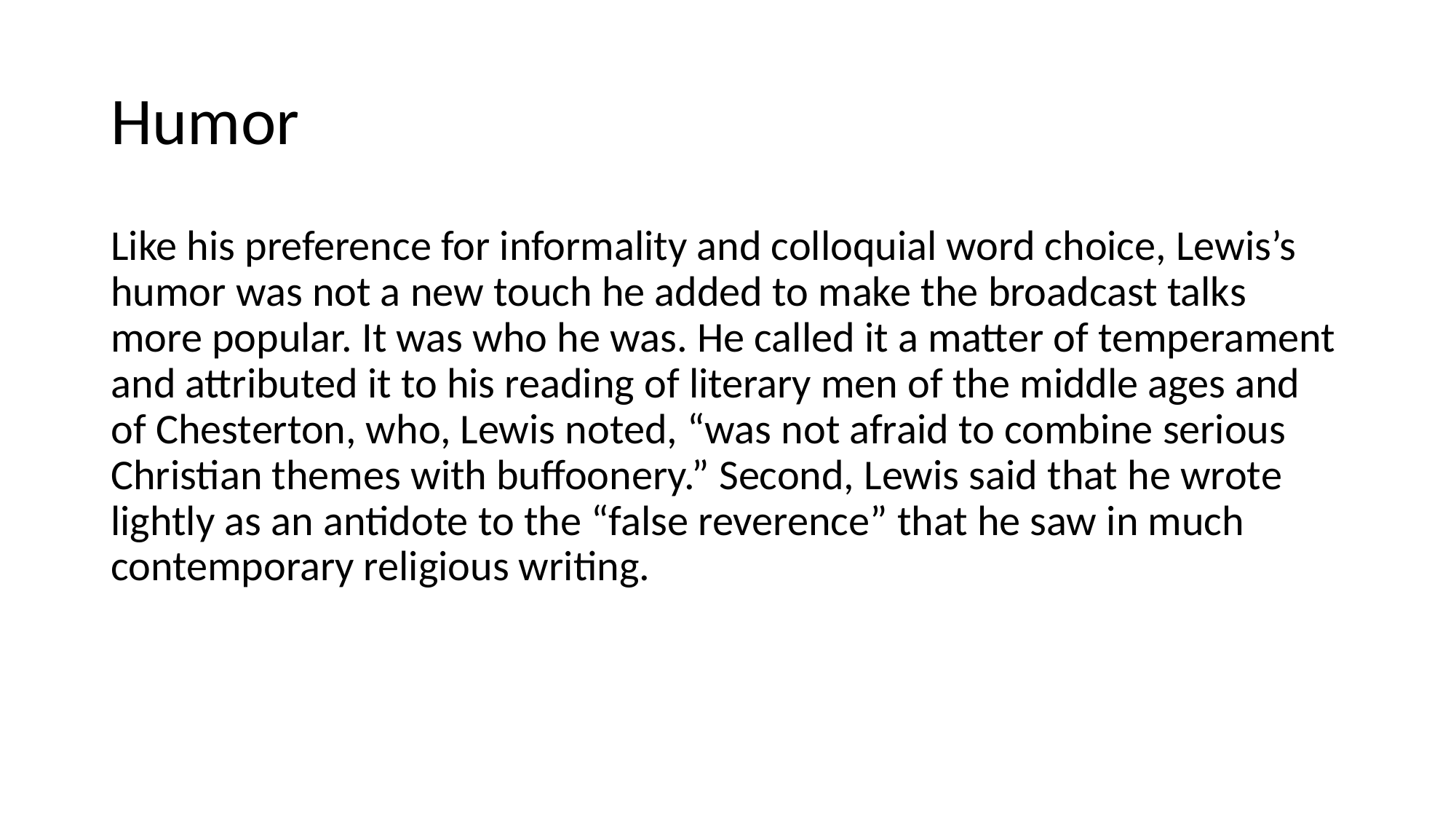

# Humor
Like his preference for informality and colloquial word choice, Lewis’s humor was not a new touch he added to make the broadcast talks more popular. It was who he was. He called it a matter of temperament and attributed it to his reading of literary men of the middle ages and of Chesterton, who, Lewis noted, “was not afraid to combine serious Christian themes with buffoonery.” Second, Lewis said that he wrote lightly as an antidote to the “false reverence” that he saw in much contemporary religious writing.